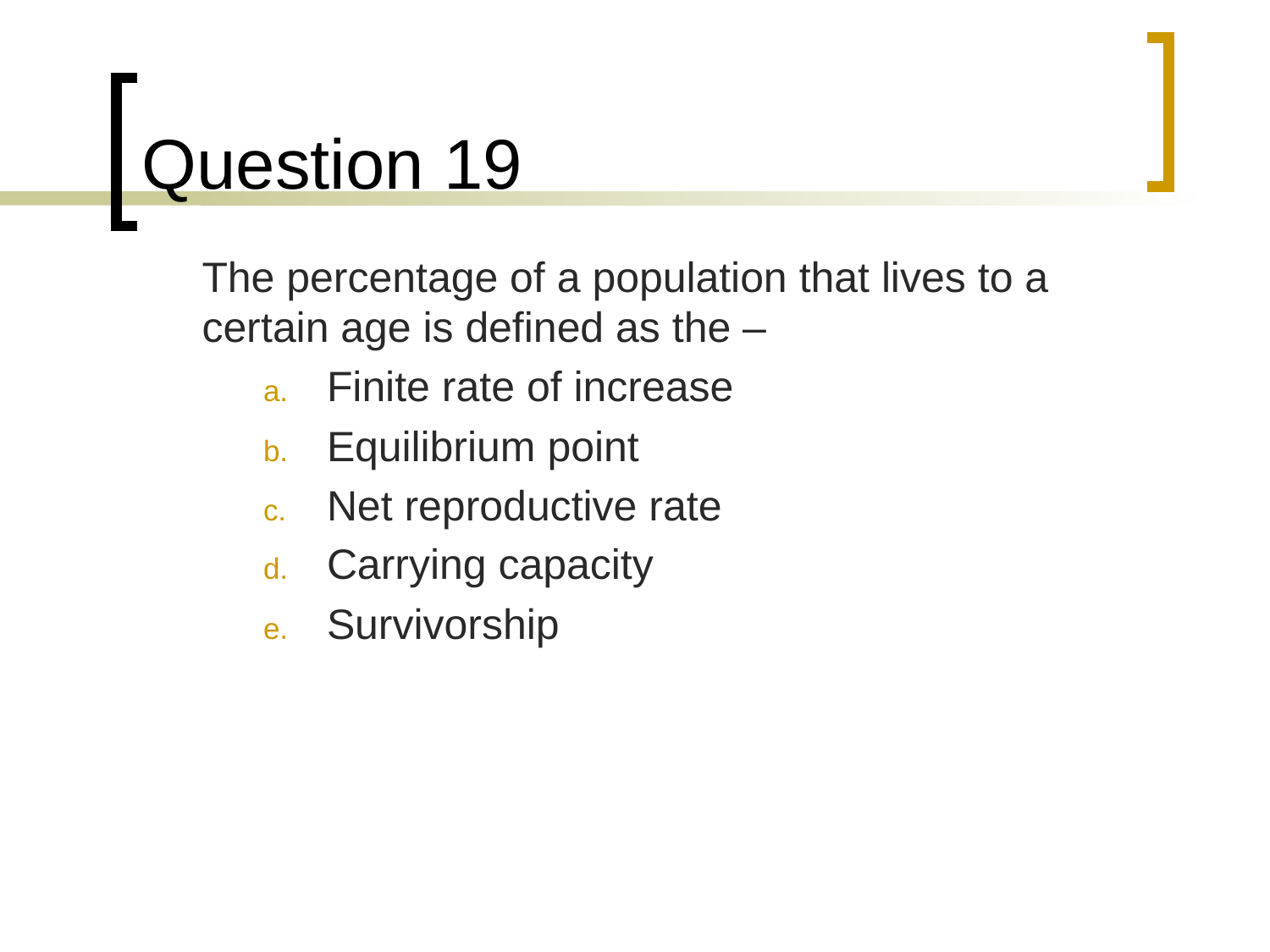

# Question 19
	The percentage of a population that lives to a certain age is defined as the –
Finite rate of increase
Equilibrium point
Net reproductive rate
Carrying capacity
Survivorship